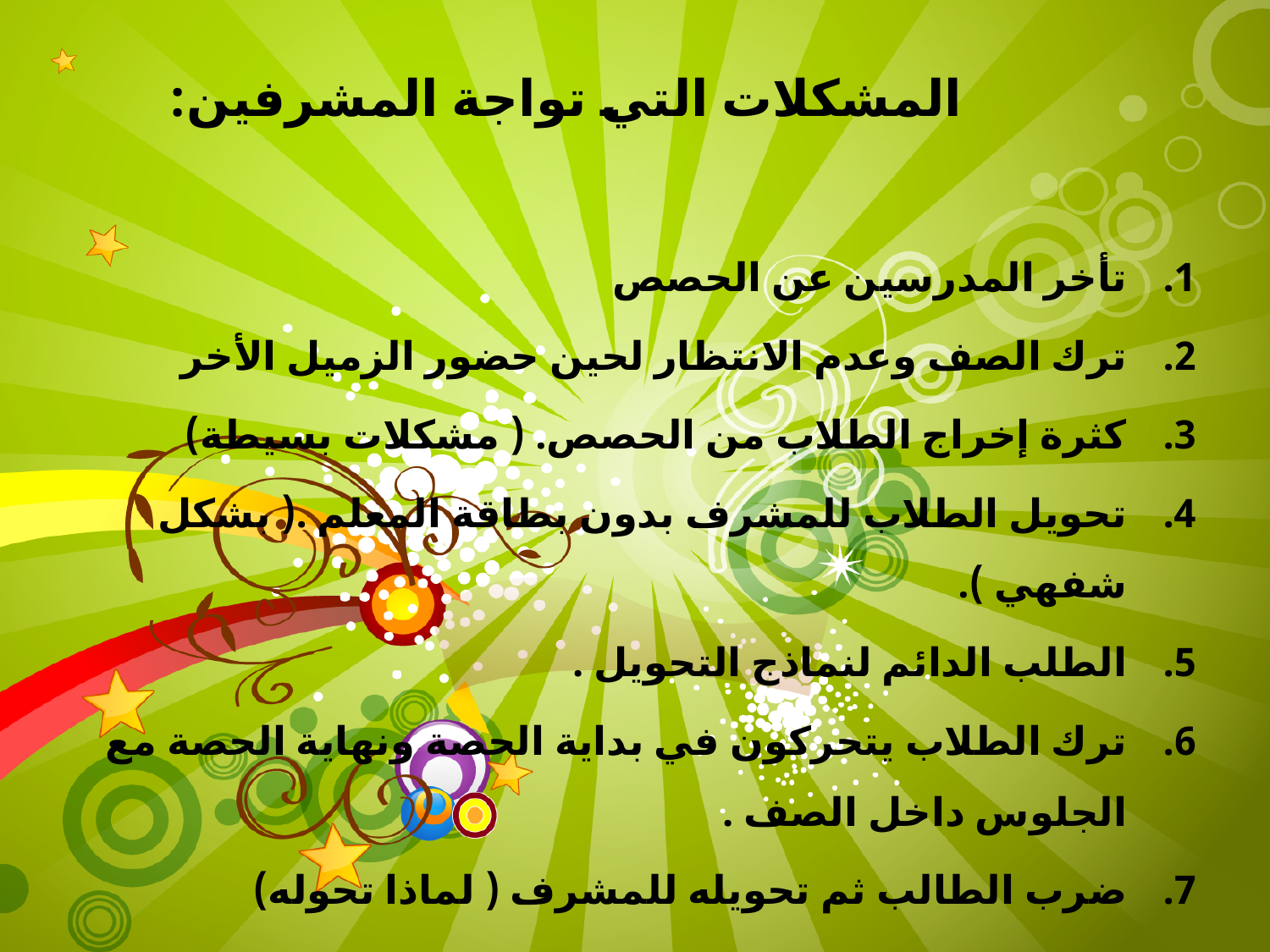

# المشكلات التي تواجة المشرفين:
تأخر المدرسين عن الحصص
ترك الصف وعدم الانتظار لحين حضور الزميل الأخر
كثرة إخراج الطلاب من الحصص. ( مشكلات بسيطة)
تحويل الطلاب للمشرف بدون بطاقة المعلم .( بشكل شفهي ).
الطلب الدائم لنماذج التحويل .
ترك الطلاب يتحركون في بداية الحصة ونهاية الحصة مع الجلوس داخل الصف .
ضرب الطالب ثم تحويله للمشرف ( لماذا تحوله)